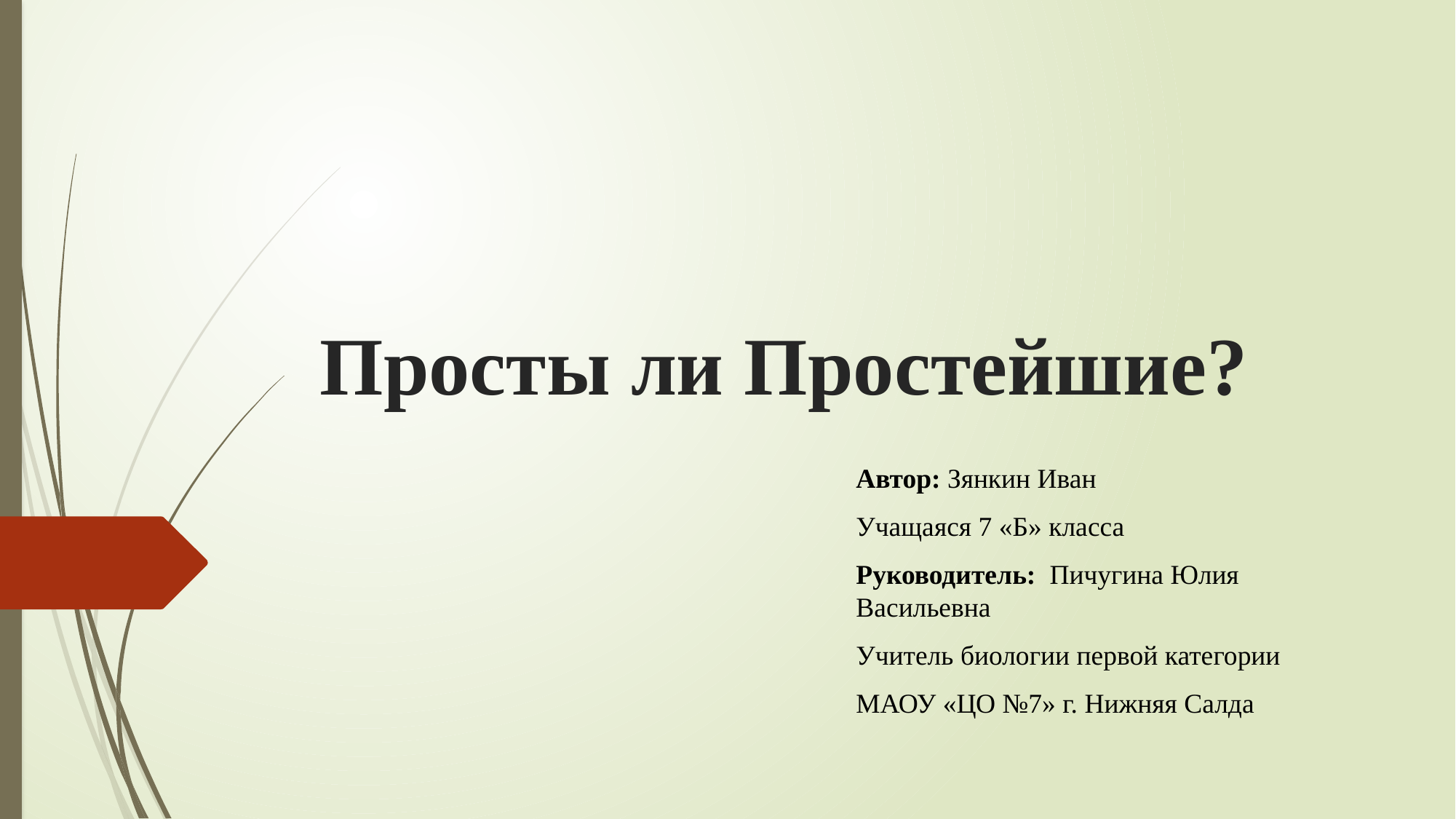

# Просты ли Простейшие?
Автор: Зянкин Иван
Учащаяся 7 «Б» класса
Руководитель:  Пичугина Юлия Васильевна
Учитель биологии первой категории
МАОУ «ЦО №7» г. Нижняя Салда